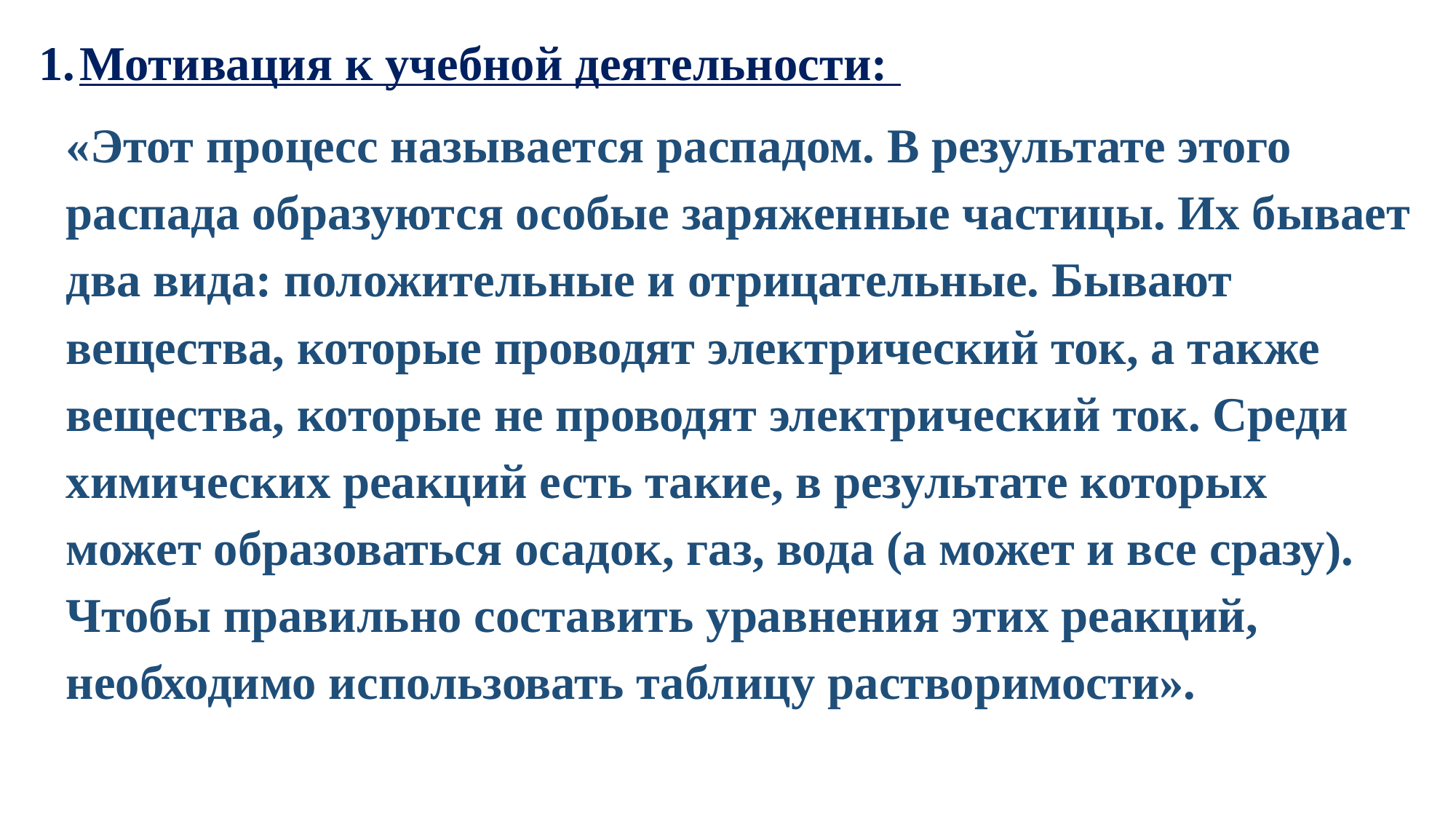

#
Мотивация к учебной деятельности:
«Этот процесс называется распадом. В результате этого распада образуются особые заряженные частицы. Их бывает два вида: положительные и отрицательные. Бывают  вещества, которые проводят электрический ток, а также вещества, которые не проводят электрический ток. Среди химических реакций есть такие, в результате которых может образоваться осадок, газ, вода (а может и все сразу). Чтобы правильно составить уравнения этих реакций, необходимо использовать таблицу растворимости».